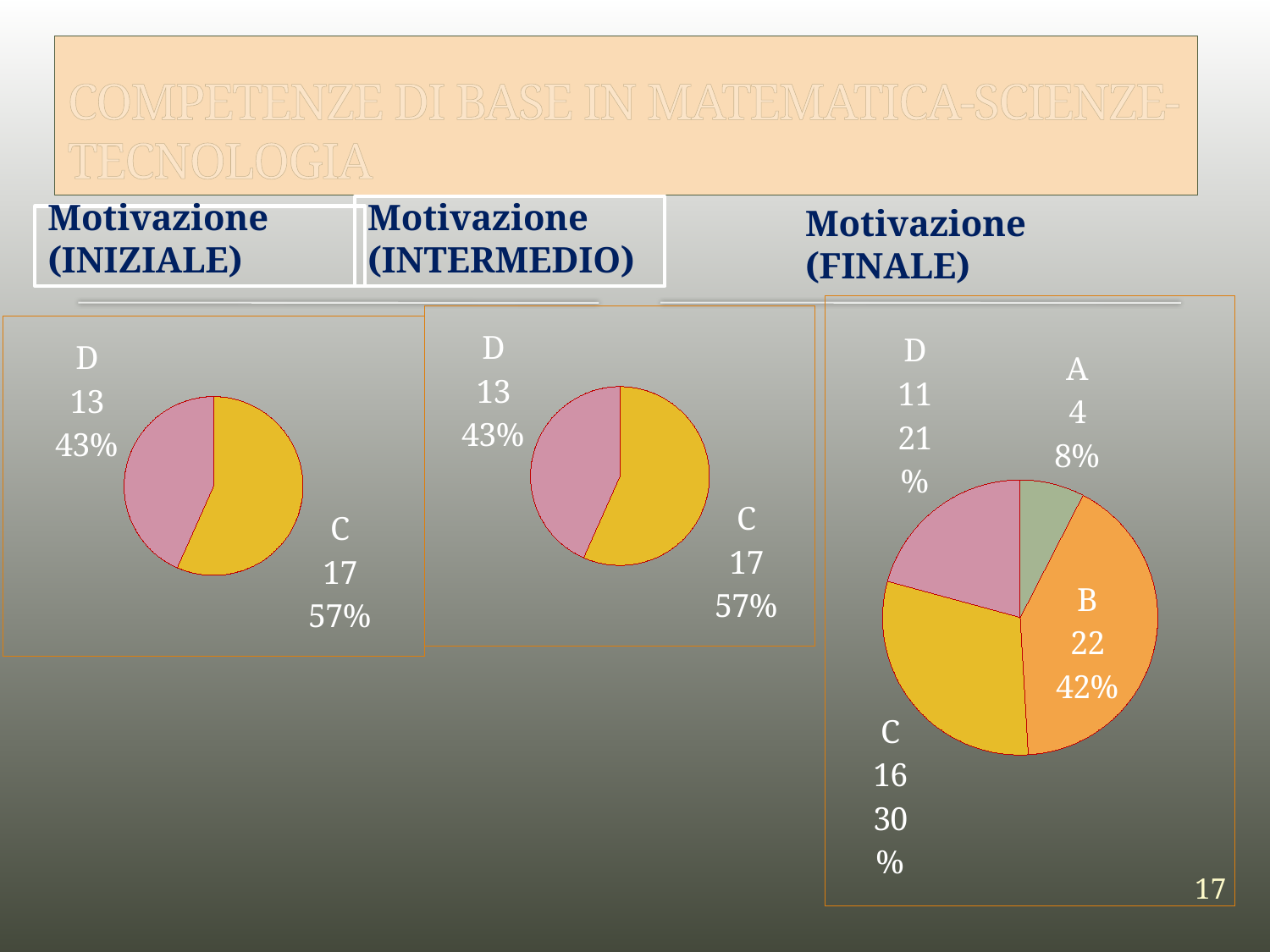

# COMPETENZE DI BASE IN MATEMATICA-SCIENZE-TECNOLOGIA
Motivazione
(INTERMEDIO)
Motivazione
(INIZIALE)
Motivazione
(FINALE)

### Chart

| Category | Colonna1 |
|---|---|
| A | 4.0 |
| B | 22.0 |
| C | 16.0 |
| D | 11.0 |

### Chart

| Category | Colonna1 |
|---|---|
| A | 0.0 |
| B | 0.0 |
| C | 17.0 |
| D | 13.0 |

### Chart

| Category | Colonna1 |
|---|---|
| A | 0.0 |
| B | 0.0 |
| C | 17.0 |
| D | 13.0 |
17